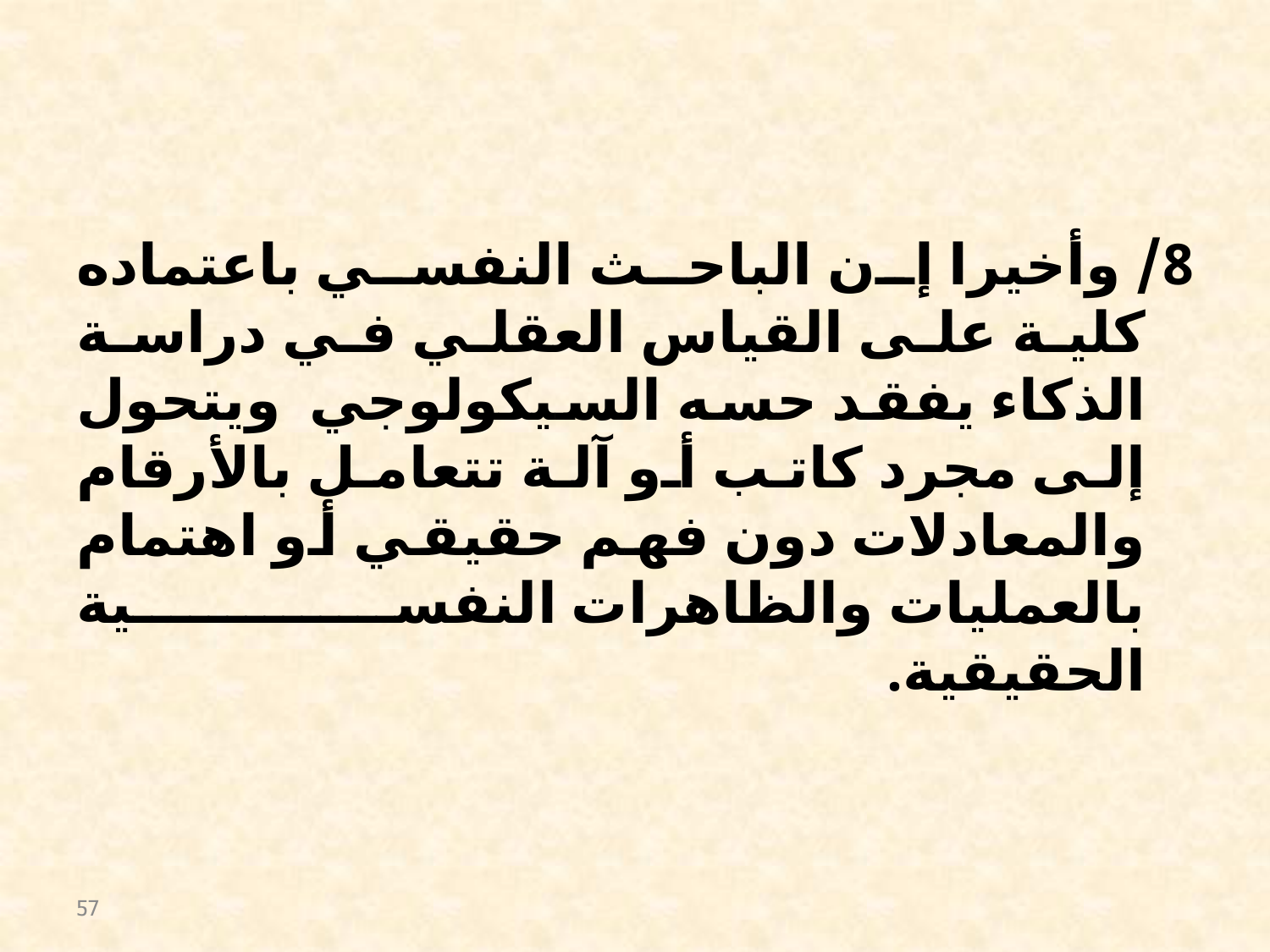

#
8/ وأخيرا إن الباحث النفسي باعتماده كلية على القياس العقلي في دراسة الذكاء يفقد حسه السيكولوجي  ويتحول إلى مجرد كاتب أو آلة تتعامل بالأرقام والمعادلات دون فهم حقيقي أو اهتمام بالعمليات والظاهرات النفسية الحقيقية.
57